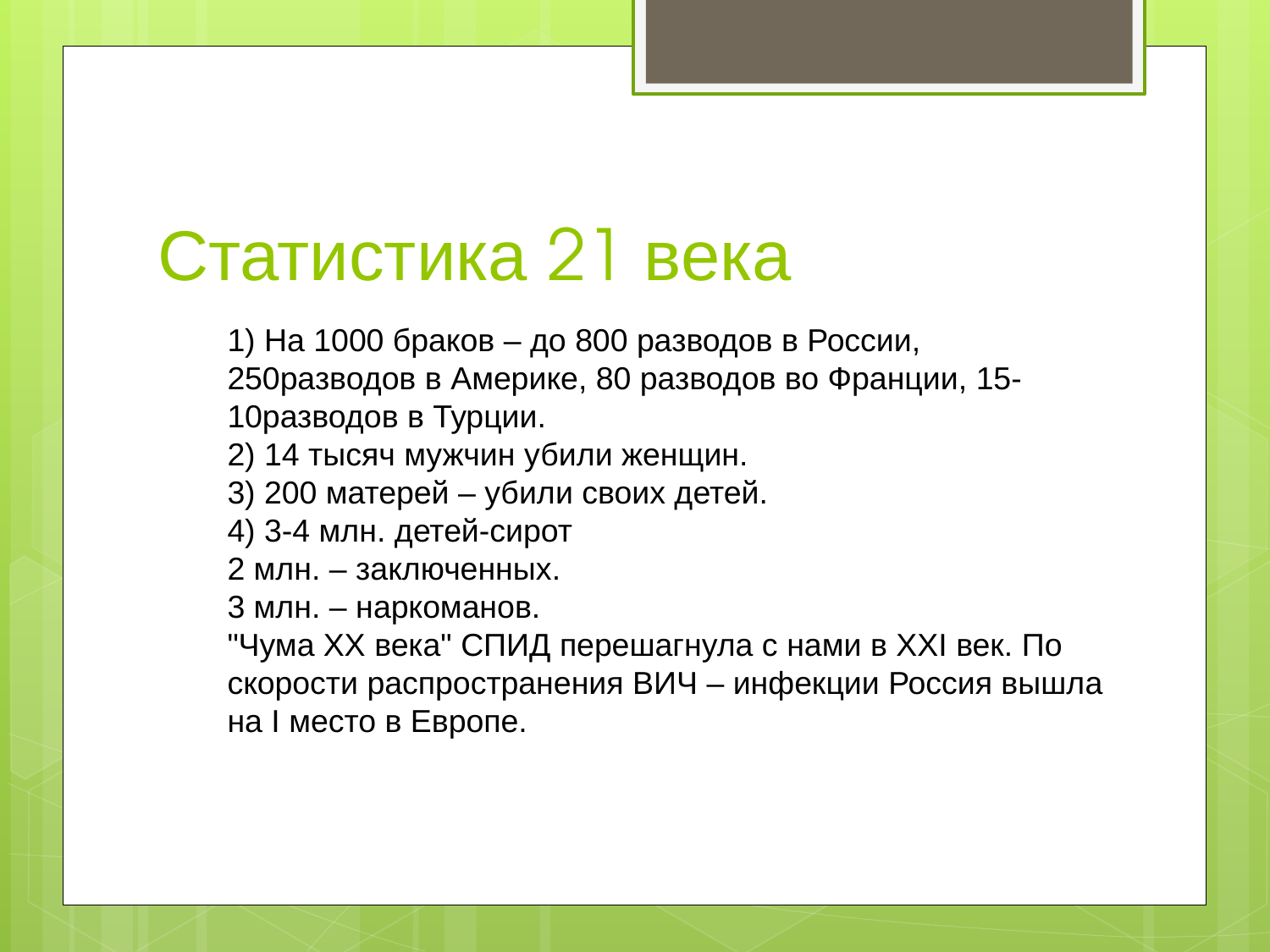

# Статистика 21 века
1) На 1000 браков – до 800 разводов в России, 250разводов в Америке, 80 разводов во Франции, 15-10разводов в Турции.
2) 14 тысяч мужчин убили женщин.
3) 200 матерей – убили своих детей.
4) 3-4 млн. детей-сирот
2 млн. – заключенных.
3 млн. – наркоманов.
"Чума XX века" СПИД перешагнула с нами в XXI век. По скорости распространения ВИЧ – инфекции Россия вышла на I место в Европе.